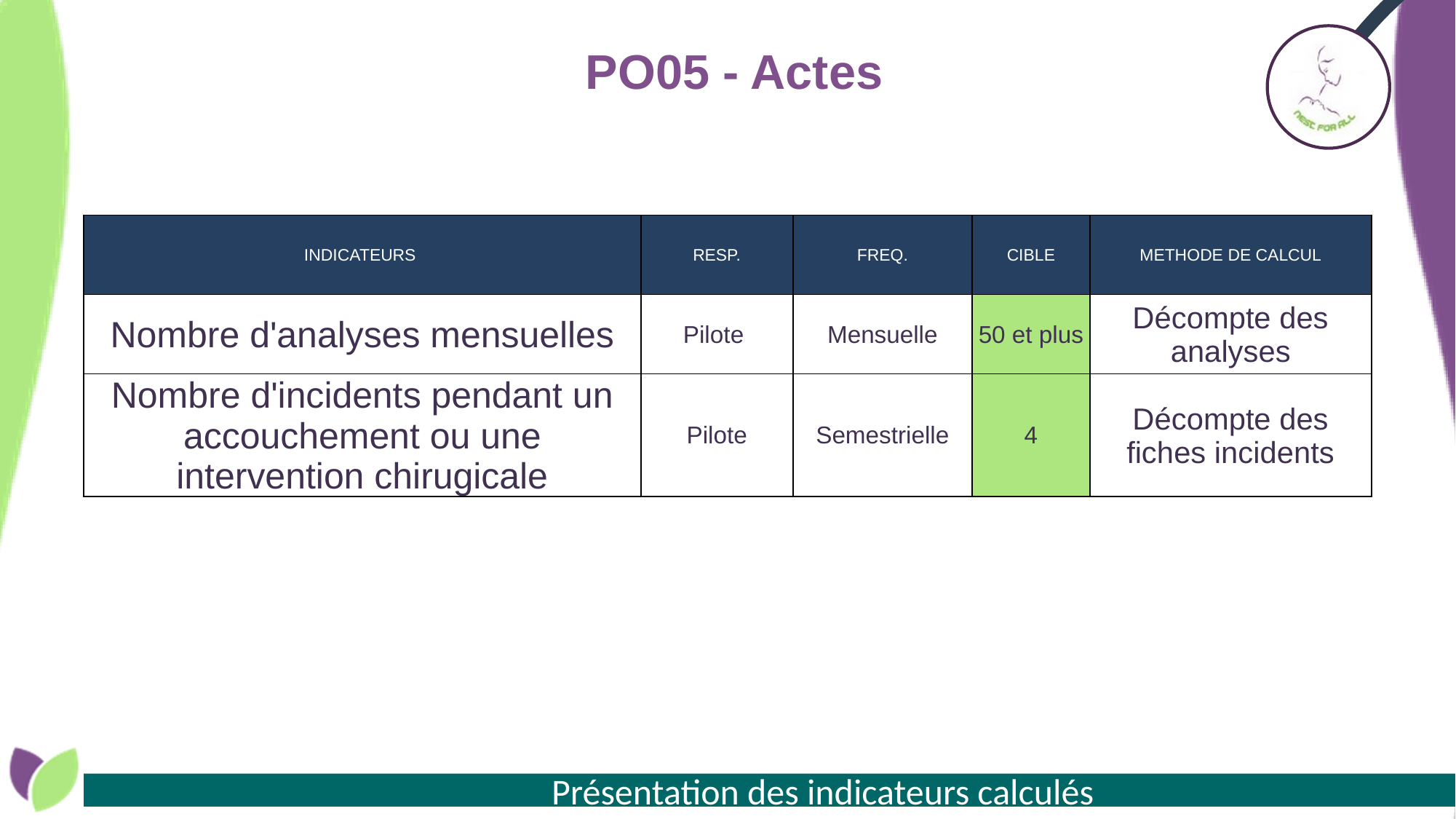

# PO05 - Actes
| INDICATEURS | RESP. | FREQ. | CIBLE | METHODE DE CALCUL |
| --- | --- | --- | --- | --- |
| Nombre d'analyses mensuelles | Pilote | Mensuelle | 50 et plus | Décompte des analyses |
| Nombre d'incidents pendant un accouchement ou une intervention chirugicale | Pilote | Semestrielle | 4 | Décompte des fiches incidents |
 Présentation des indicateurs calculés